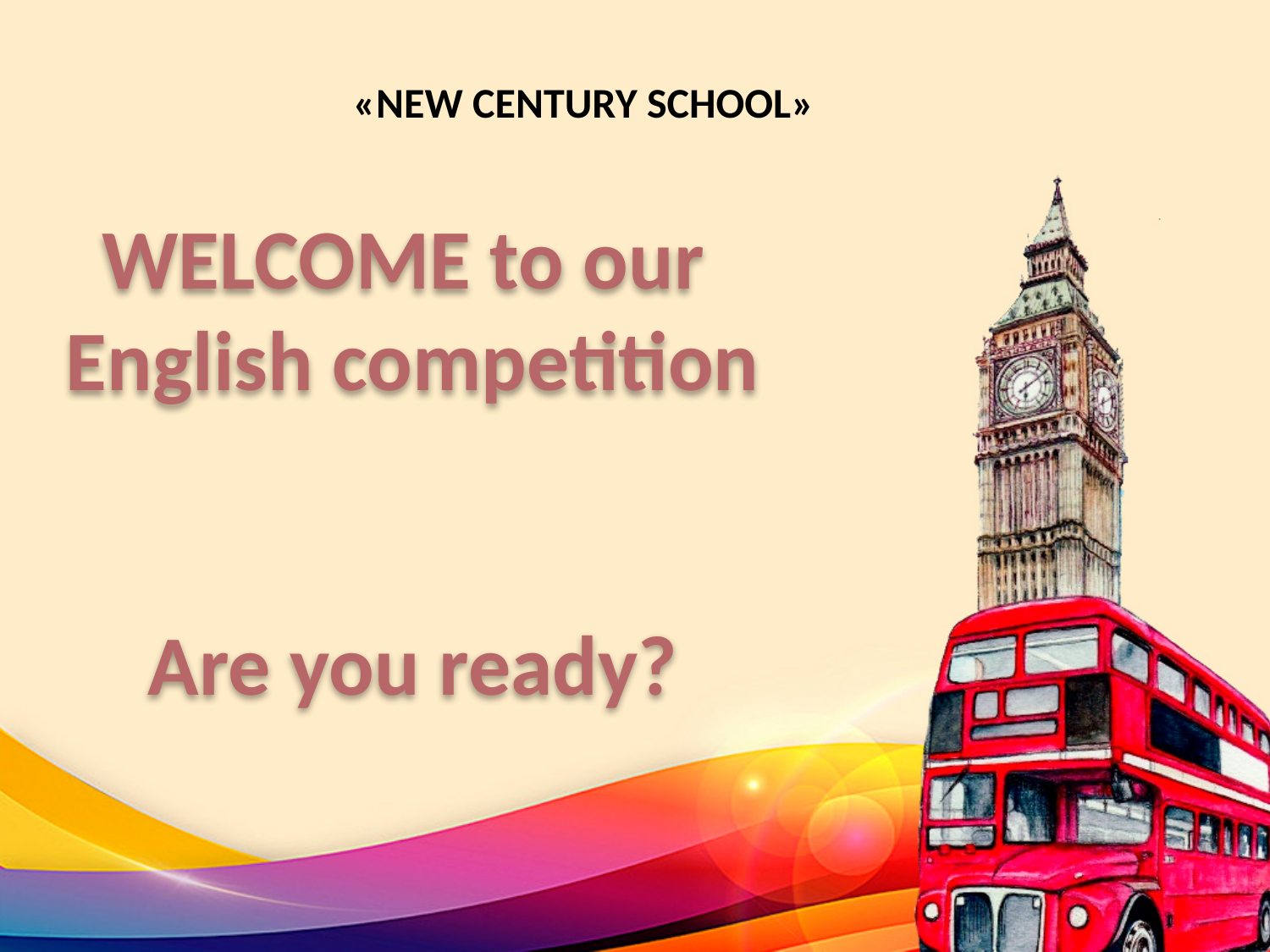

«NEW CENTURY SCHOOL»
WELCOME to our
English competition

Are you ready?